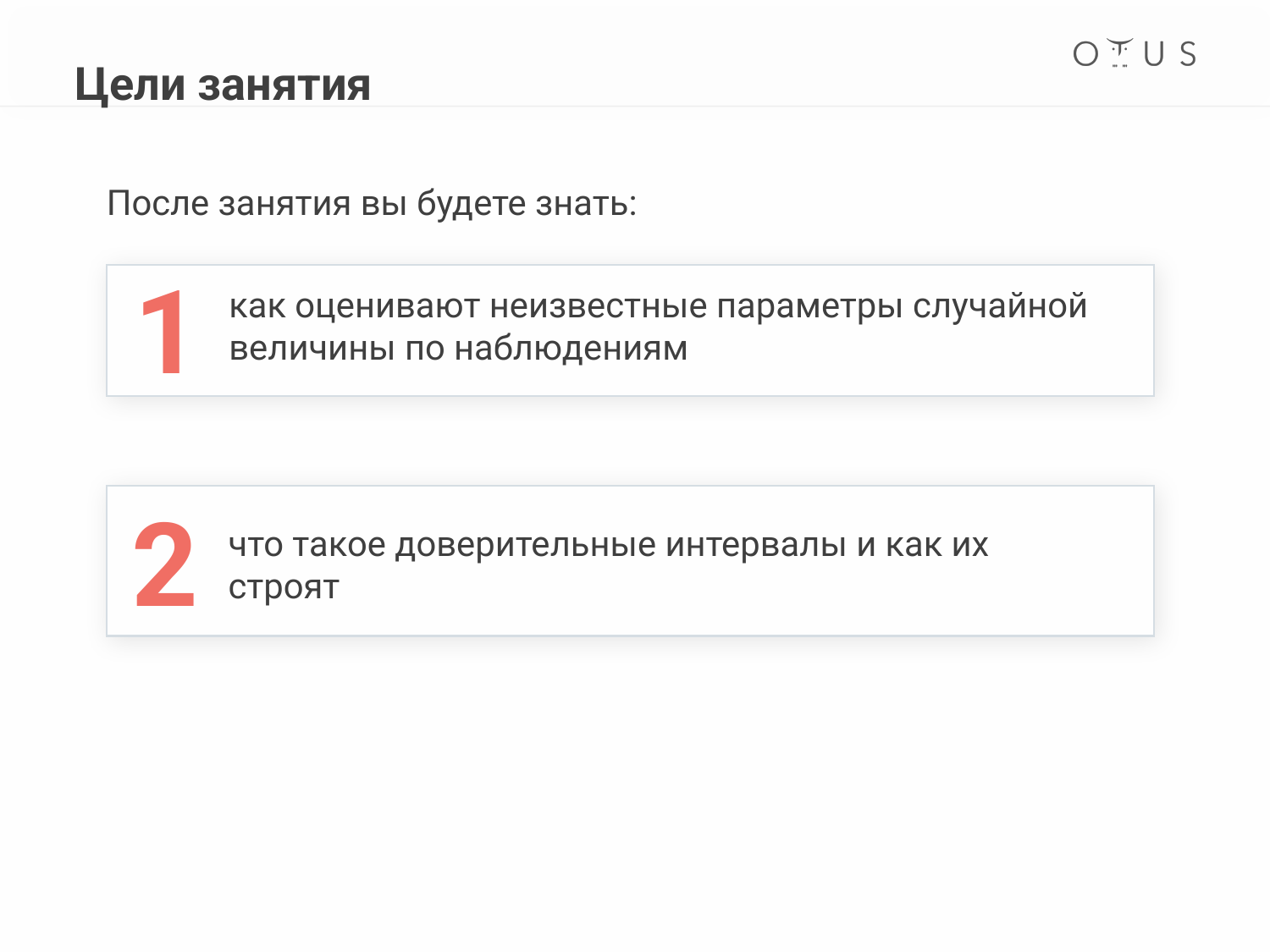

# Цели занятия
После занятия вы будете знать:
1

как оценивают неизвестные параметры случайной величины по наблюдениям

2
что такое доверительные интервалы и как их строят